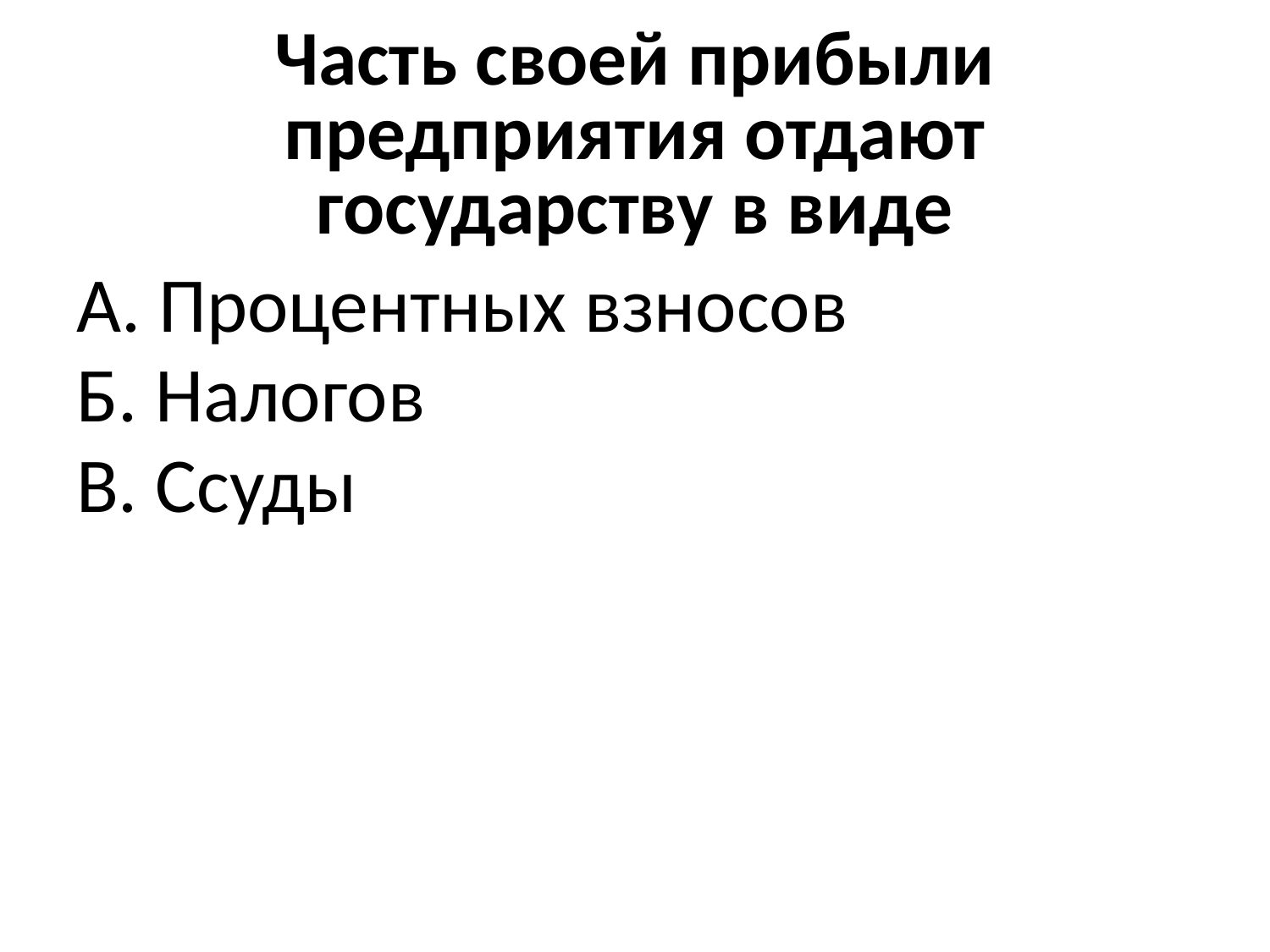

# Часть своей прибыли предприятия отдают государству в виде
А. Процентных взносов
Б. Налогов
В. Ссуды